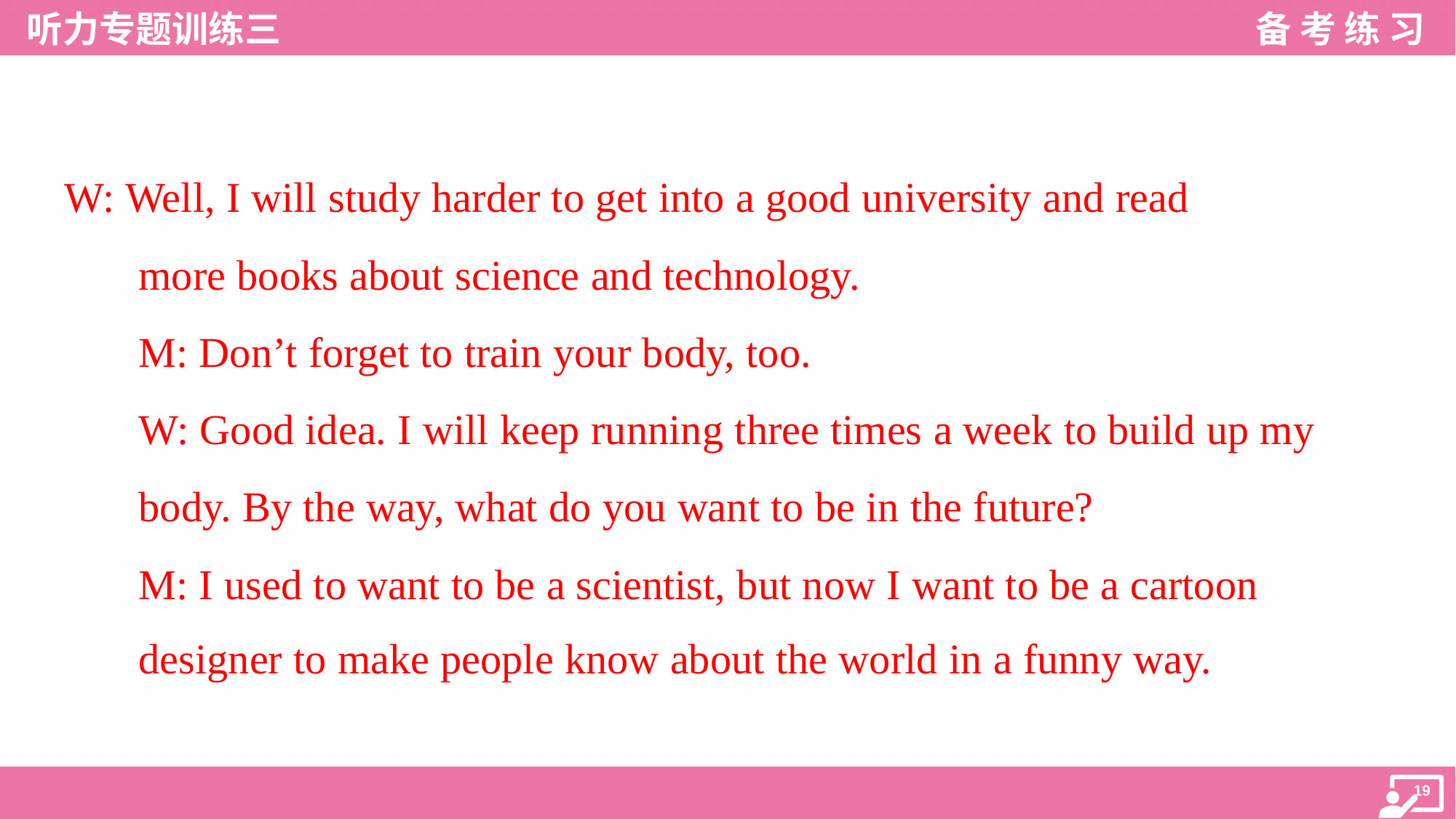

W: Well, I will study harder to get into a good university and read
more books about science and technology.
M: Don’t forget to train your body, too.
W: Good idea. I will keep running three times a week to build up my
body. By the way, what do you want to be in the future?
M: I used to want to be a scientist, but now I want to be a cartoon
designer to make people know about the world in a funny way.